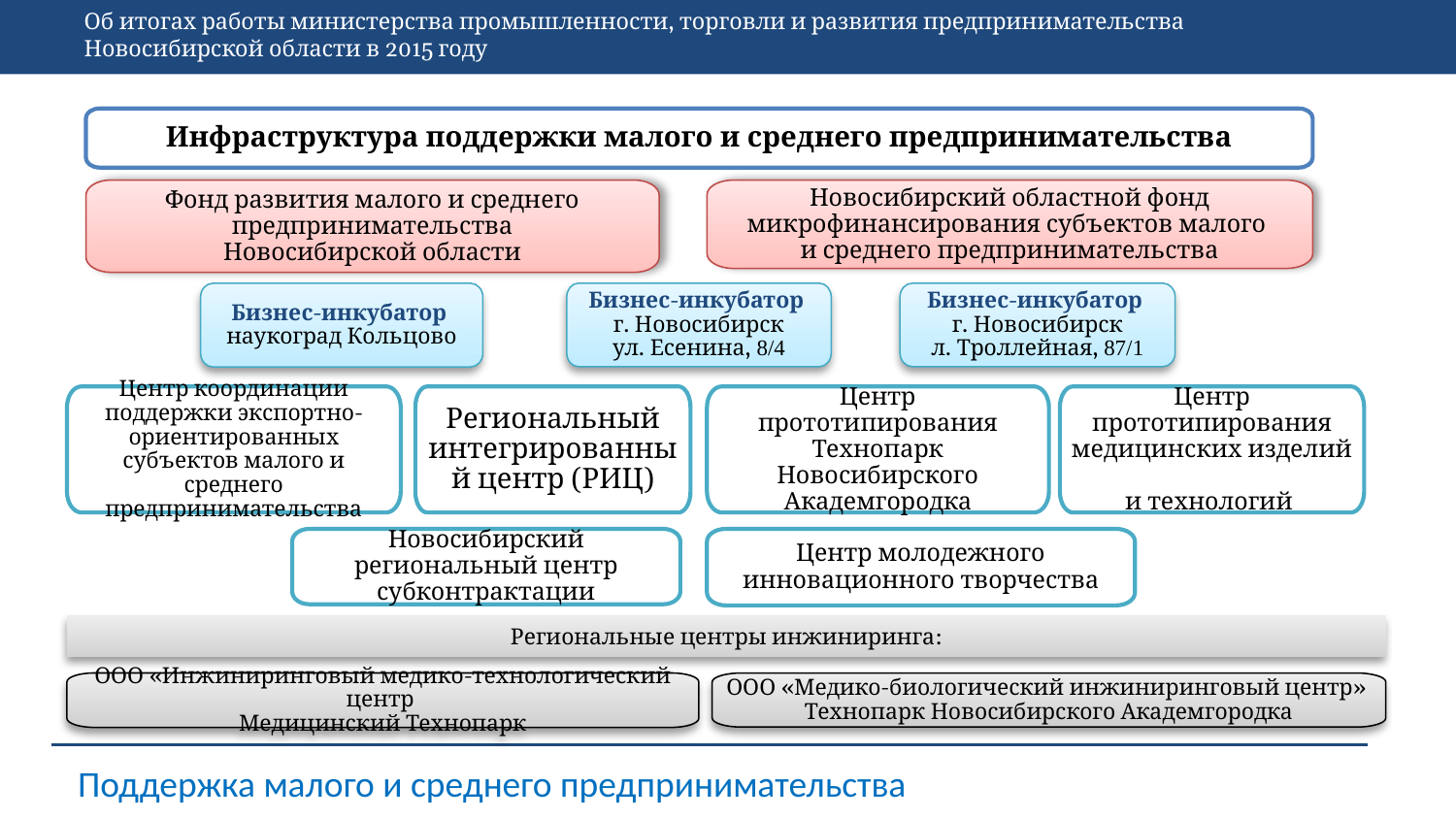

Об итогах работы министерства промышленности, торговли и развития предпринимательства Новосибирской области в 2015 году
Инфраструктура поддержки малого и среднего предпринимательства
Фонд развития малого и среднего предпринимательства
Новосибирской области
Новосибирский областной фонд микрофинансирования субъектов малого
и среднего предпринимательства
Бизнес-инкубатор
наукоград Кольцово
Бизнес-инкубатор
г. Новосибирск
ул. Есенина, 8/4
Бизнес-инкубатор
г. Новосибирск
л. Троллейная, 87/1
Центр координации поддержки экспортно-ориентированных субъектов малого и среднего предпринимательства
Региональный интегрированный центр (РИЦ)
Центр прототипирования
Технопарк Новосибирского Академгородка
Центр прототипирования медицинских изделий
и технологий
Новосибирский региональный центр субконтрактации
Центр молодежного инновационного творчества
Региональные центры инжиниринга:
ООО «Инжиниринговый медико-технологический центр
Медицинский Технопарк
ООО «Медико-биологический инжиниринговый центр»
Технопарк Новосибирского Академгородка
Поддержка малого и среднего предпринимательства